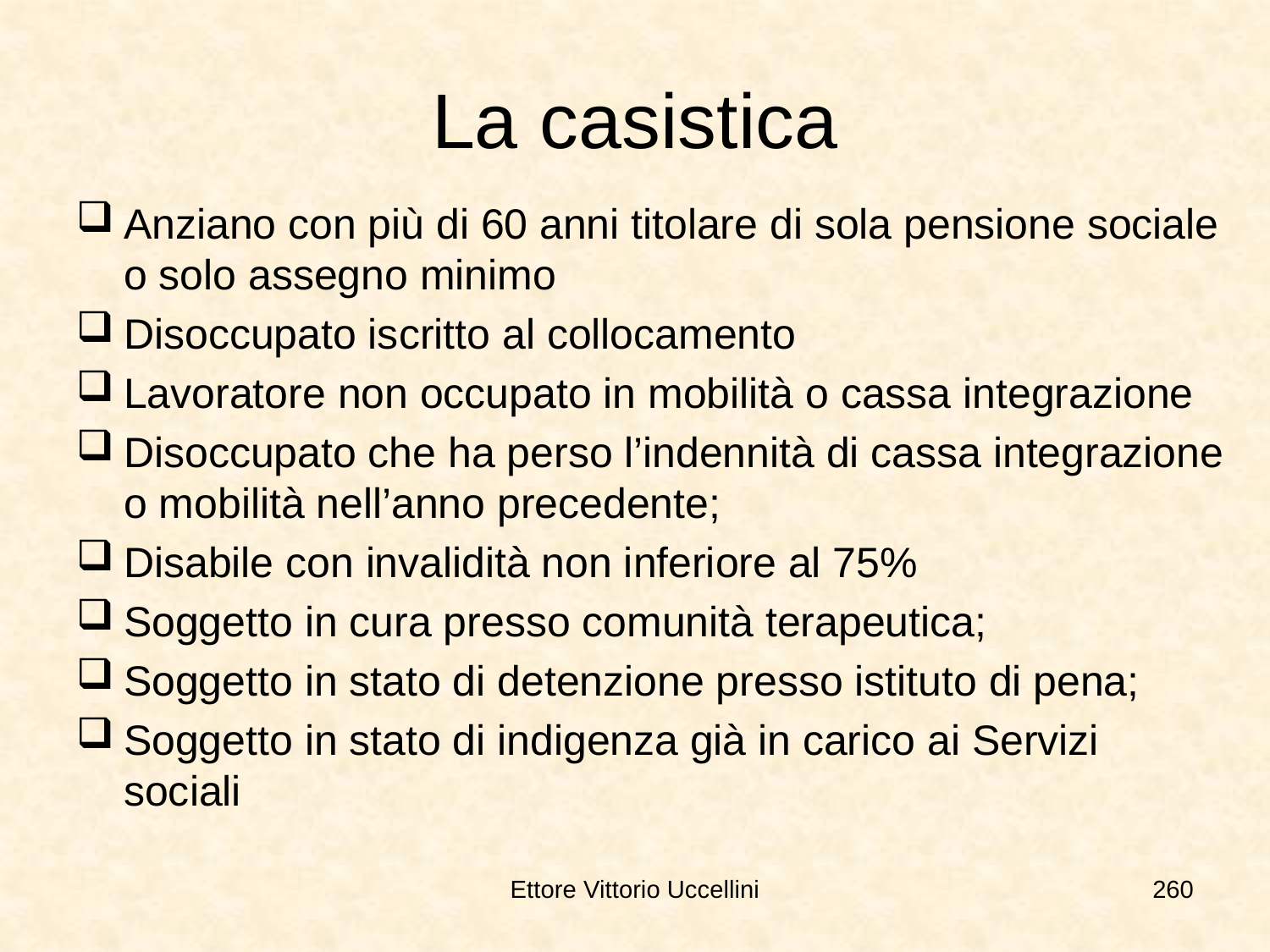

# La casistica
Anziano con più di 60 anni titolare di sola pensione sociale o solo assegno minimo
Disoccupato iscritto al collocamento
Lavoratore non occupato in mobilità o cassa integrazione
Disoccupato che ha perso l’indennità di cassa integrazione o mobilità nell’anno precedente;
Disabile con invalidità non inferiore al 75%
Soggetto in cura presso comunità terapeutica;
Soggetto in stato di detenzione presso istituto di pena;
Soggetto in stato di indigenza già in carico ai Servizi sociali
Ettore Vittorio Uccellini
260